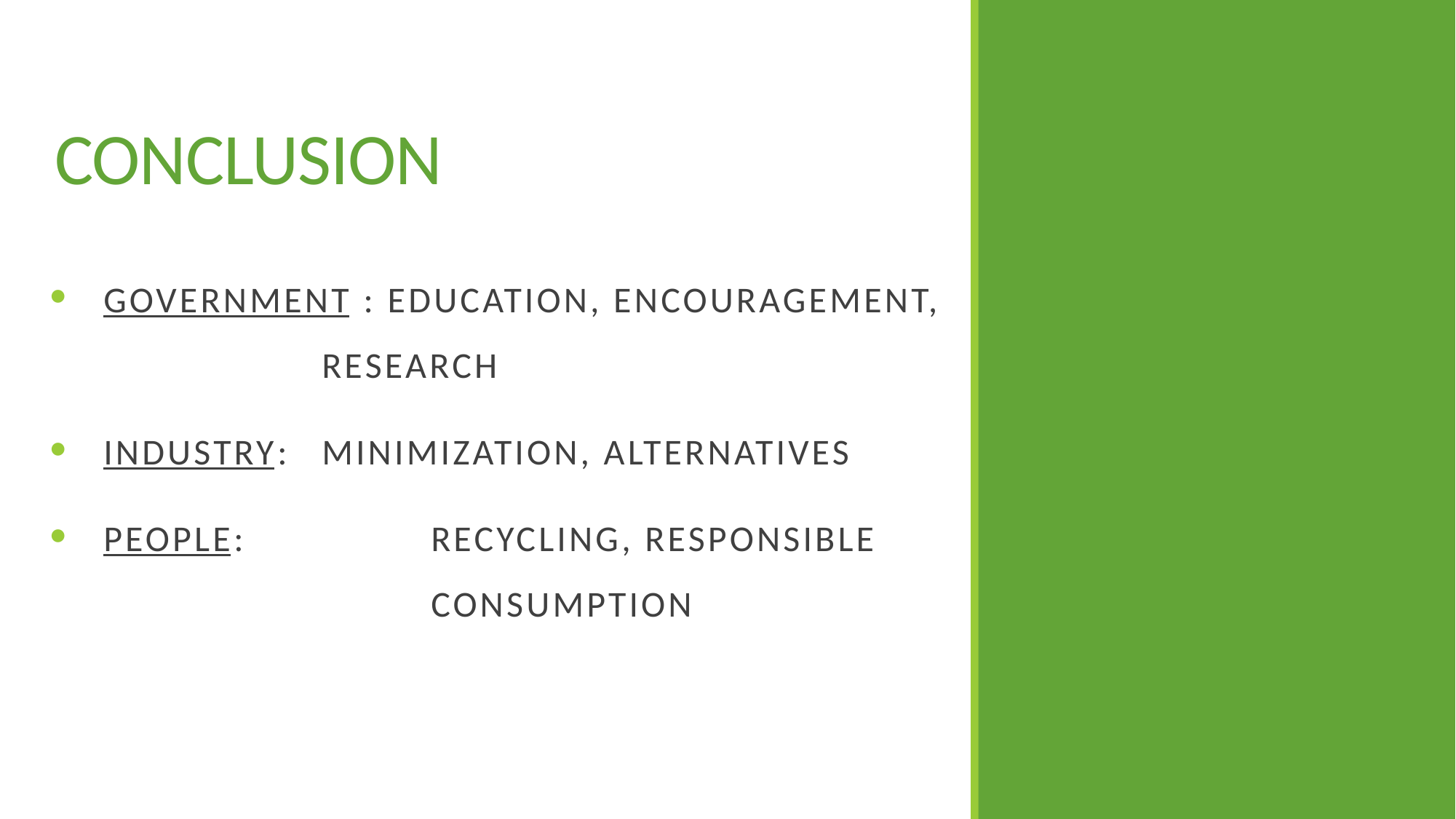

# CONCLUSION
Government : Education, Encouragement, 			research
Industry: 	Minimization, alternatives
People:		Recycling, responsible 				consumption